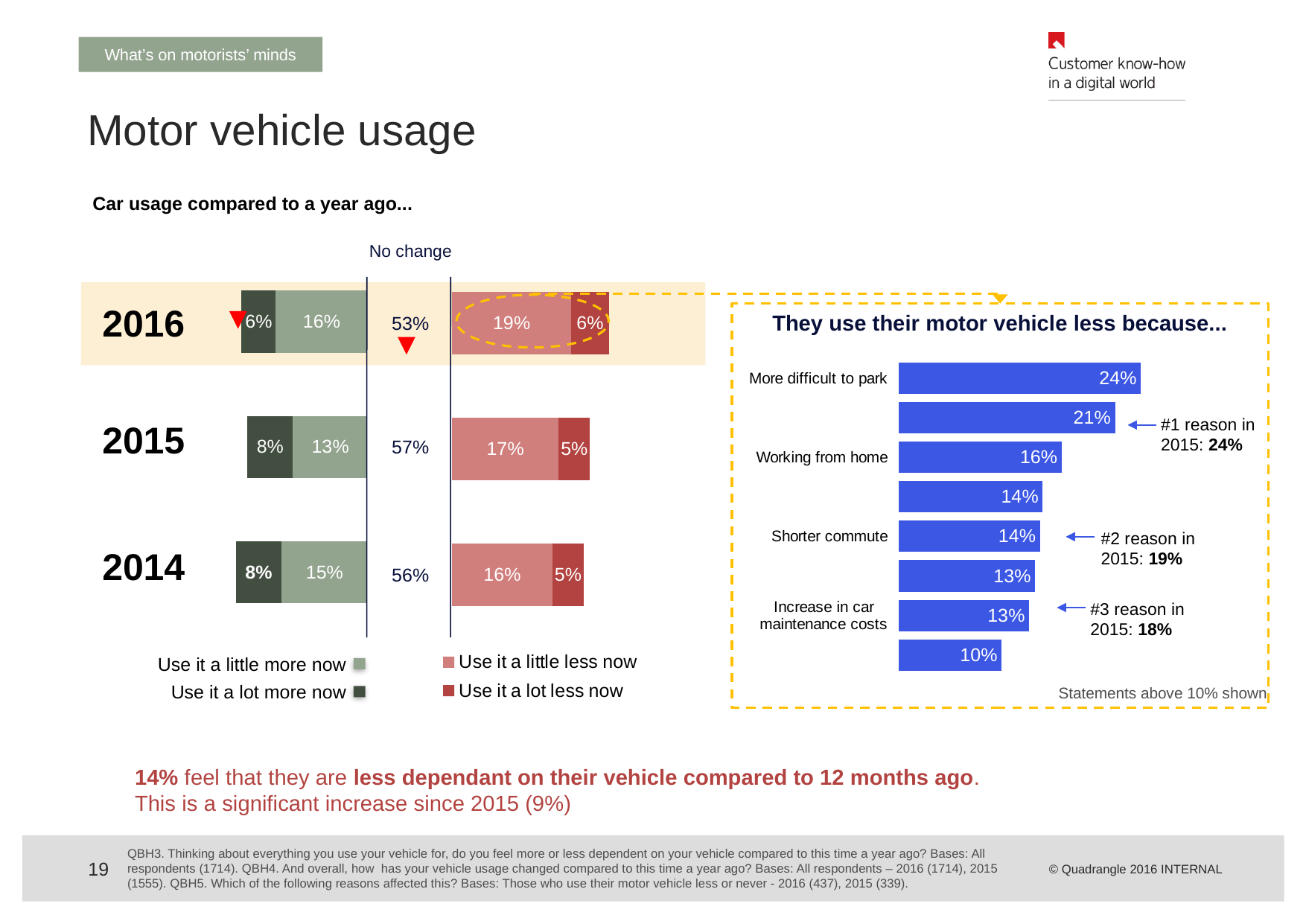

What’s on motorists’ minds
# Motor vehicle usage
Car usage compared to a year ago...

### Chart

| Category | Use it a little more now | Use it a lot more now |
|---|---|---|
| 2016 | 0.16 | 0.06000000000000003 |
| 2015 | 0.13 | 0.08000000000000004 |
| 2014 | 0.15000000000000024 | 0.08000000000000004 |
No change

### Chart

| Category | Use it a little less now | Use it a lot less now |
|---|---|---|
| 2016 | 0.19 | 0.06000000000000003 |
| 2015 | 0.17 | 0.05 |
| 2014 | 0.16 | 0.05 |
2016

They use their motor vehicle less because...

53%

### Chart

| Category | Series 1 |
|---|---|
| More difficult to park | 0.2351958804410005 |
| Lower income | 0.21004344703810057 |
| Working from home | 0.15822545289450057 |
| Increase in motor insurance costs | 0.13983087833459987 |
| Shorter commute | 0.1372634374317007 |
| Online shopping (not grocery) | 0.13251129486280075 |
| Increase in car maintenance costs | 0.1266948210611 |
| Online grocery shopping with home delivery | 0.1 |
#1 reason in 2015: 24%
2015
57%
#2 reason in 2015: 19%
2014
56%
#3 reason in 2015: 18%
Use it a little more now

Use it a lot more now

Statements above 10% shown
14% feel that they are less dependant on their vehicle compared to 12 months ago.
This is a significant increase since 2015 (9%)
QBH3. Thinking about everything you use your vehicle for, do you feel more or less dependent on your vehicle compared to this time a year ago? Bases: All respondents (1714). QBH4. And overall, how  has your vehicle usage changed compared to this time a year ago? Bases: All respondents – 2016 (1714), 2015 (1555). QBH5. Which of the following reasons affected this? Bases: Those who use their motor vehicle less or never - 2016 (437), 2015 (339).